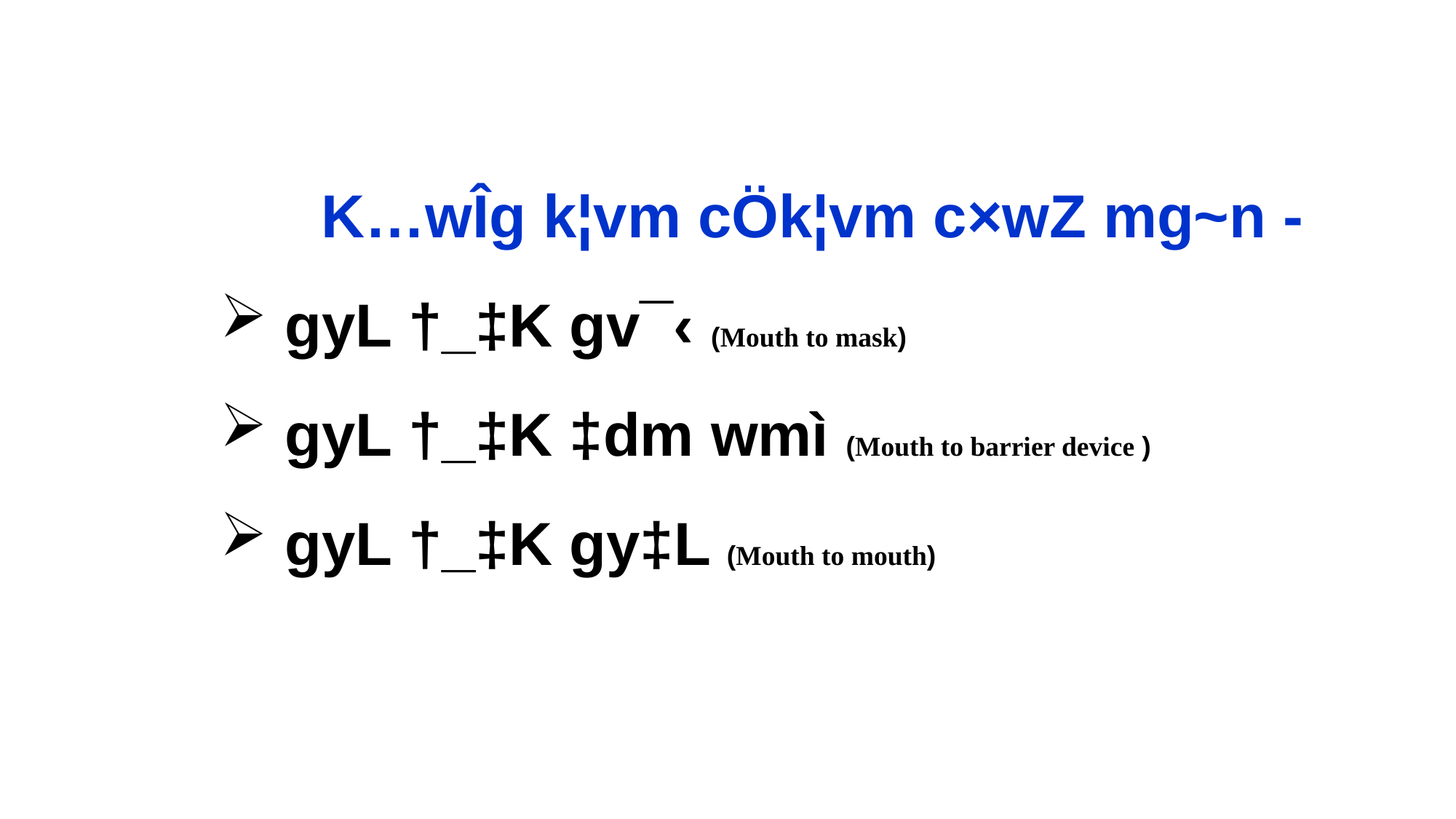

K…wÎg k¦vm cÖk¦vm c×wZ mg~n -
 gyL †_‡K gv¯‹ (Mouth to mask)
 gyL †_‡K ‡dm wmì (Mouth to barrier device )
 gyL †_‡K gy‡L (Mouth to mouth)